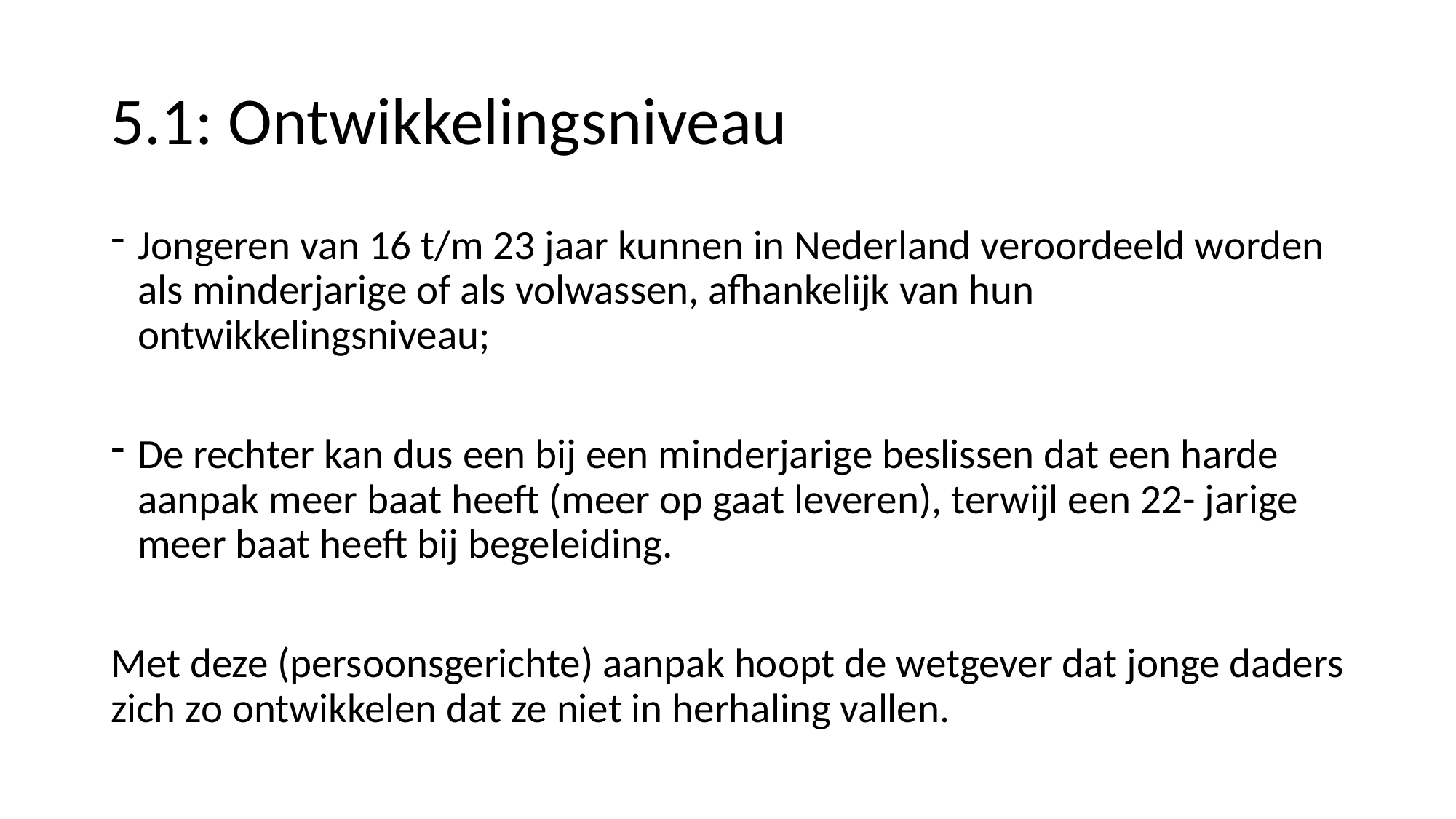

# 5.1: Ontwikkelingsniveau
Jongeren van 16 t/m 23 jaar kunnen in Nederland veroordeeld worden als minderjarige of als volwassen, afhankelijk van hun ontwikkelingsniveau;

De rechter kan dus een bij een minderjarige beslissen dat een harde aanpak meer baat heeft (meer op gaat leveren), terwijl een 22- jarige meer baat heeft bij begeleiding.

Met deze (persoonsgerichte) aanpak hoopt de wetgever dat jonge daders zich zo ontwikkelen dat ze niet in herhaling vallen.